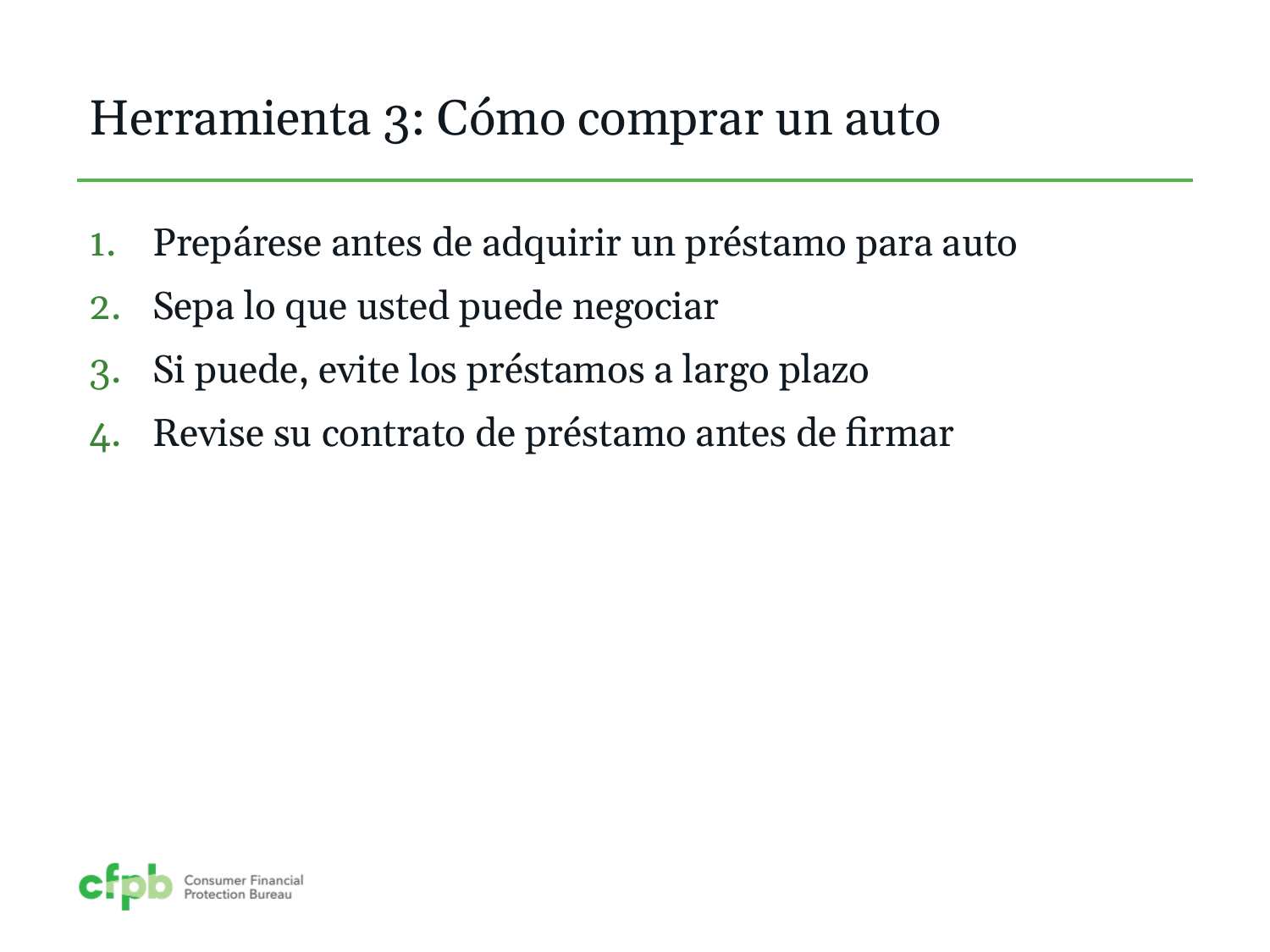

# Herramienta 3: Cómo comprar un auto
Prepárese antes de adquirir un préstamo para auto
Sepa lo que usted puede negociar
Si puede, evite los préstamos a largo plazo
Revise su contrato de préstamo antes de firmar